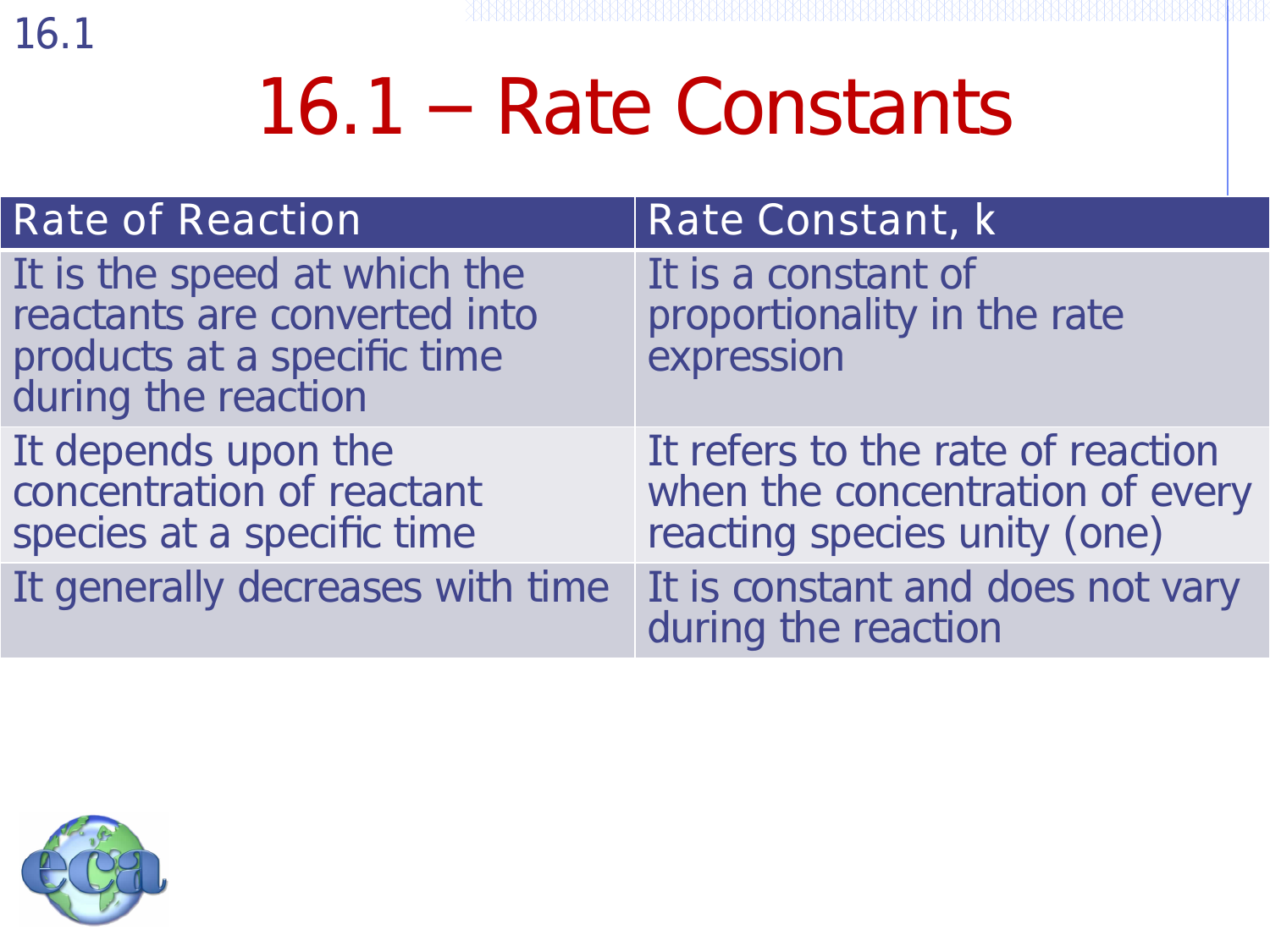

# 16.1 – Rate Constants
| Rate of Reaction | Rate Constant, k |
| --- | --- |
| It is the speed at which the reactants are converted into products at a specific time during the reaction | It is a constant of proportionality in the rate expression |
| It depends upon the concentration of reactant species at a specific time | It refers to the rate of reaction when the concentration of every reacting species unity (one) |
| It generally decreases with time | It is constant and does not vary during the reaction |